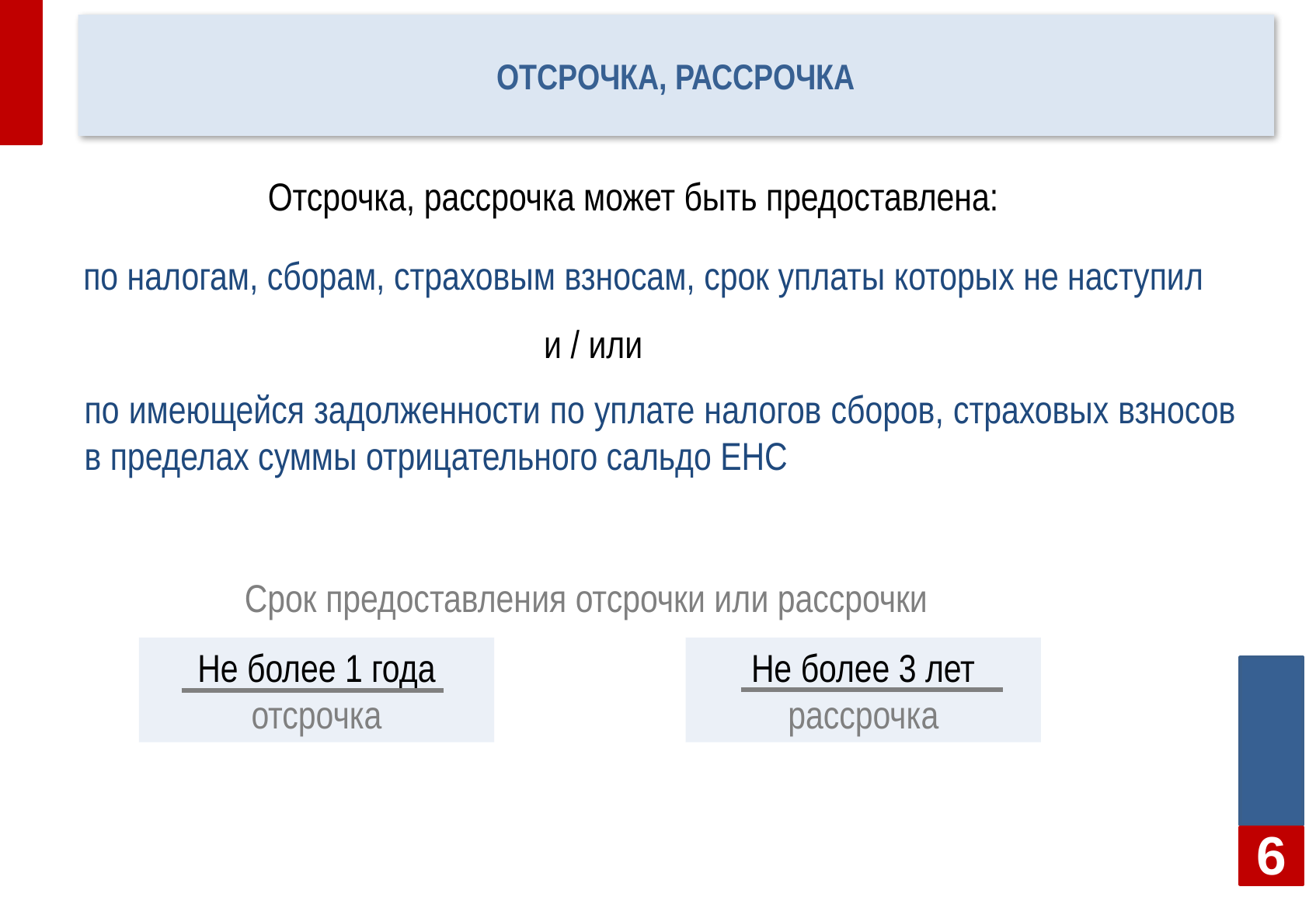

# Отсрочка, рассрочка
Отсрочка, рассрочка может быть предоставлена:
по налогам, сборам, страховым взносам, срок уплаты которых не наступил
и / или
по имеющейся задолженности по уплате налогов сборов, страховых взносов в пределах суммы отрицательного сальдо ЕНС
Срок предоставления отсрочки или рассрочки
Не более 3 лет
рассрочка
Не более 1 года
отсрочка
6